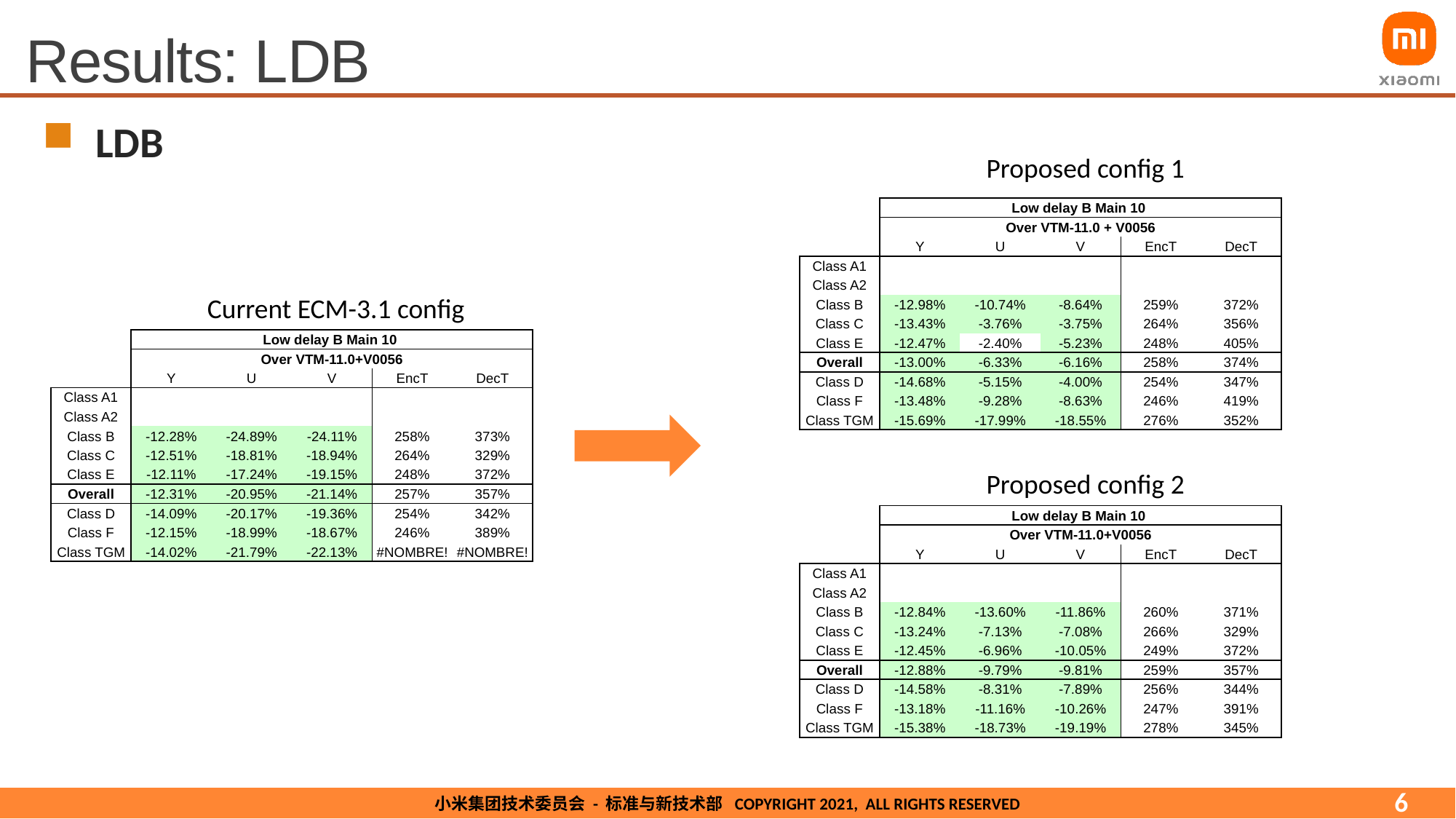

# Results: LDB
LDB
Proposed config 1
|  | Low delay B Main 10 |  |  |  |  |
| --- | --- | --- | --- | --- | --- |
|  | Over VTM-11.0 + V0056 |  |  |  |  |
|  | Y | U | V | EncT | DecT |
| Class A1 |  |  |  |  |  |
| Class A2 |  |  |  |  |  |
| Class B | -12.98% | -10.74% | -8.64% | 259% | 372% |
| Class C | -13.43% | -3.76% | -3.75% | 264% | 356% |
| Class E | -12.47% | -2.40% | -5.23% | 248% | 405% |
| Overall | -13.00% | -6.33% | -6.16% | 258% | 374% |
| Class D | -14.68% | -5.15% | -4.00% | 254% | 347% |
| Class F | -13.48% | -9.28% | -8.63% | 246% | 419% |
| Class TGM | -15.69% | -17.99% | -18.55% | 276% | 352% |
Current ECM-3.1 config
|  | Low delay B Main 10 |  |  |  |  |
| --- | --- | --- | --- | --- | --- |
|  | Over VTM-11.0+V0056 |  |  |  |  |
|  | Y | U | V | EncT | DecT |
| Class A1 |  |  |  |  |  |
| Class A2 |  |  |  |  |  |
| Class B | -12.28% | -24.89% | -24.11% | 258% | 373% |
| Class C | -12.51% | -18.81% | -18.94% | 264% | 329% |
| Class E | -12.11% | -17.24% | -19.15% | 248% | 372% |
| Overall | -12.31% | -20.95% | -21.14% | 257% | 357% |
| Class D | -14.09% | -20.17% | -19.36% | 254% | 342% |
| Class F | -12.15% | -18.99% | -18.67% | 246% | 389% |
| Class TGM | -14.02% | -21.79% | -22.13% | #NOMBRE! | #NOMBRE! |

Proposed config 2
|  | Low delay B Main 10 |  |  |  |  |
| --- | --- | --- | --- | --- | --- |
|  | Over VTM-11.0+V0056 |  |  |  |  |
|  | Y | U | V | EncT | DecT |
| Class A1 |  |  |  |  |  |
| Class A2 |  |  |  |  |  |
| Class B | -12.84% | -13.60% | -11.86% | 260% | 371% |
| Class C | -13.24% | -7.13% | -7.08% | 266% | 329% |
| Class E | -12.45% | -6.96% | -10.05% | 249% | 372% |
| Overall | -12.88% | -9.79% | -9.81% | 259% | 357% |
| Class D | -14.58% | -8.31% | -7.89% | 256% | 344% |
| Class F | -13.18% | -11.16% | -10.26% | 247% | 391% |
| Class TGM | -15.38% | -18.73% | -19.19% | 278% | 345% |
6